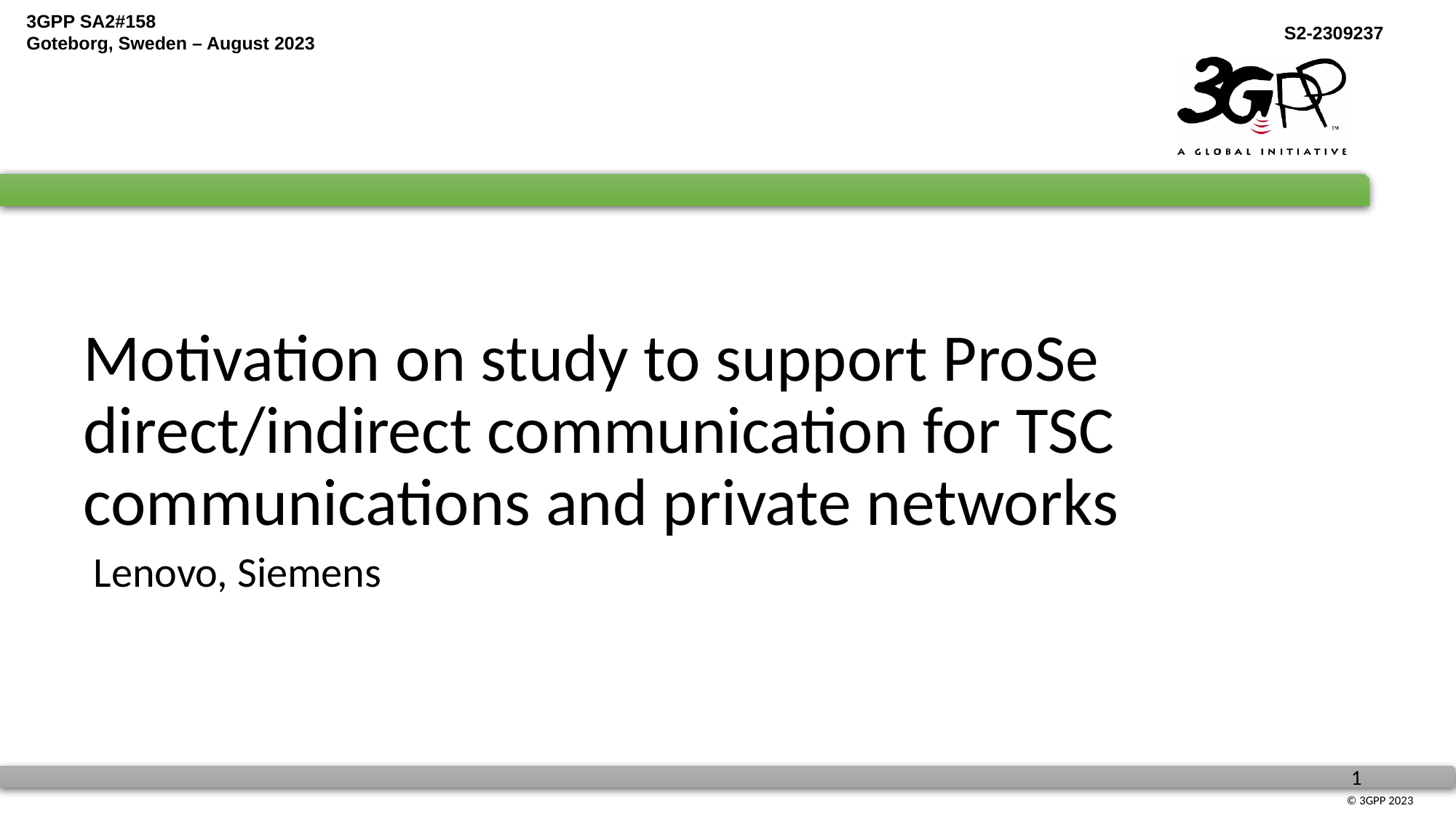

# Motivation on study to support ProSe direct/indirect communication for TSC communications and private networks
Lenovo, Siemens